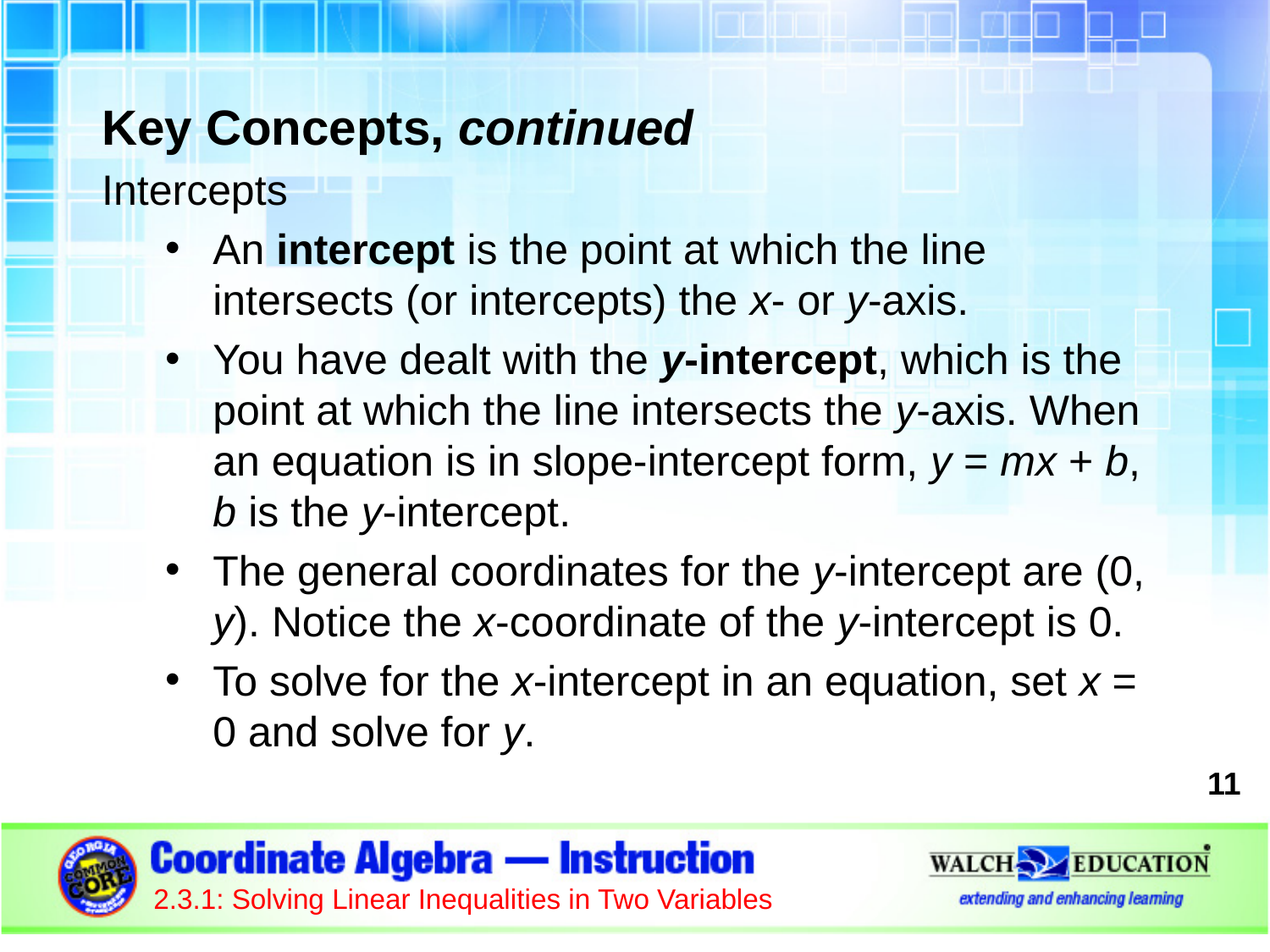

Key Concepts, continued
Intercepts
An intercept is the point at which the line intersects (or intercepts) the x- or y-axis.
You have dealt with the y-intercept, which is the point at which the line intersects the y-axis. When an equation is in slope-intercept form, y = mx + b, b is the y-intercept.
The general coordinates for the y-intercept are (0, y). Notice the x-coordinate of the y-intercept is 0.
To solve for the x-intercept in an equation, set x = 0 and solve for y.
11
2.3.1: Solving Linear Inequalities in Two Variables